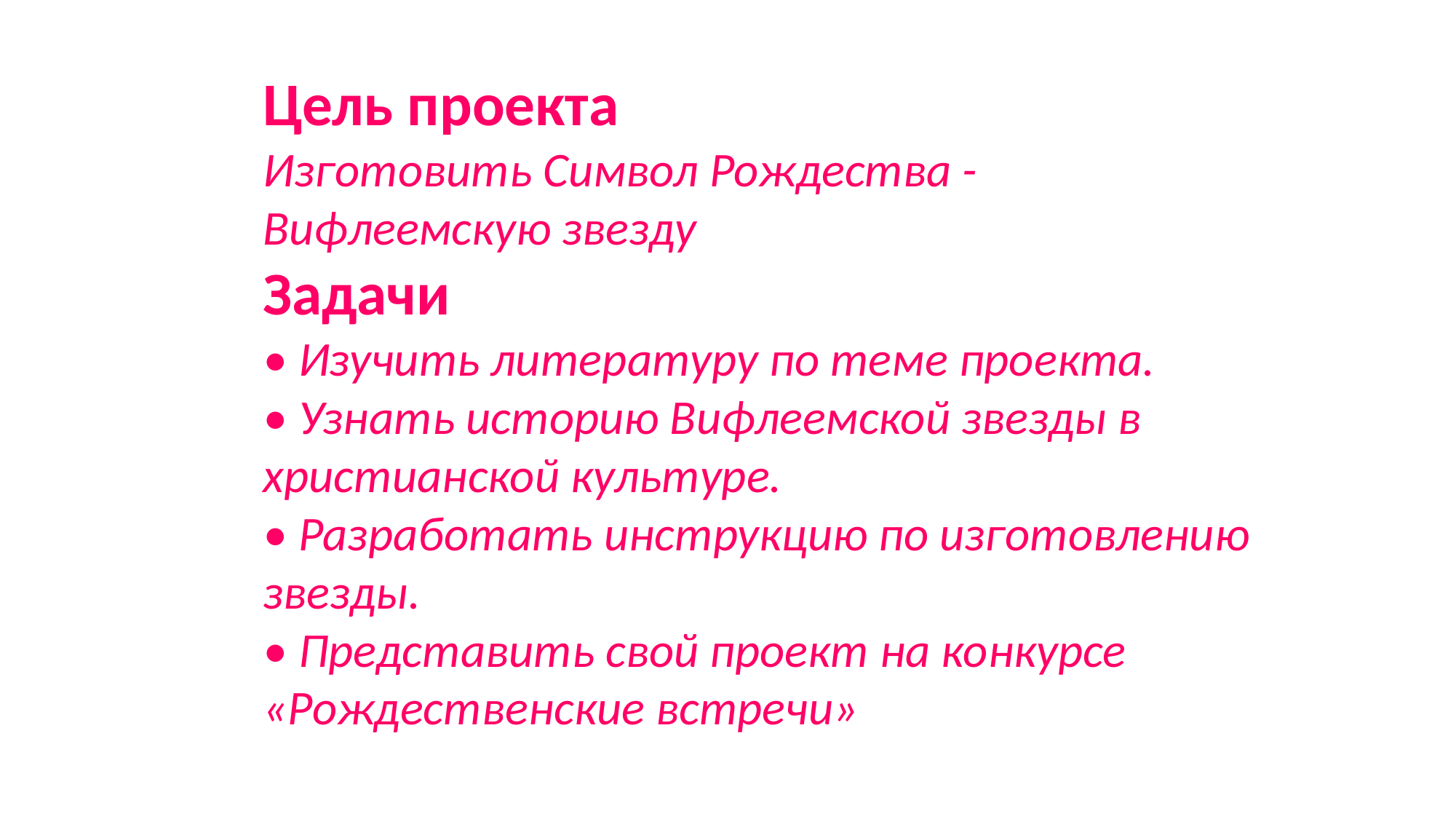

Цель проекта
Изготовить Символ Рождества -
Вифлеемскую звезду
Задачи
• Изучить литературу по теме проекта.
• Узнать историю Вифлеемской звезды в христианской культуре.
• Разработать инструкцию по изготовлению звезды.
• Представить свой проект на конкурсе «Рождественские встречи»